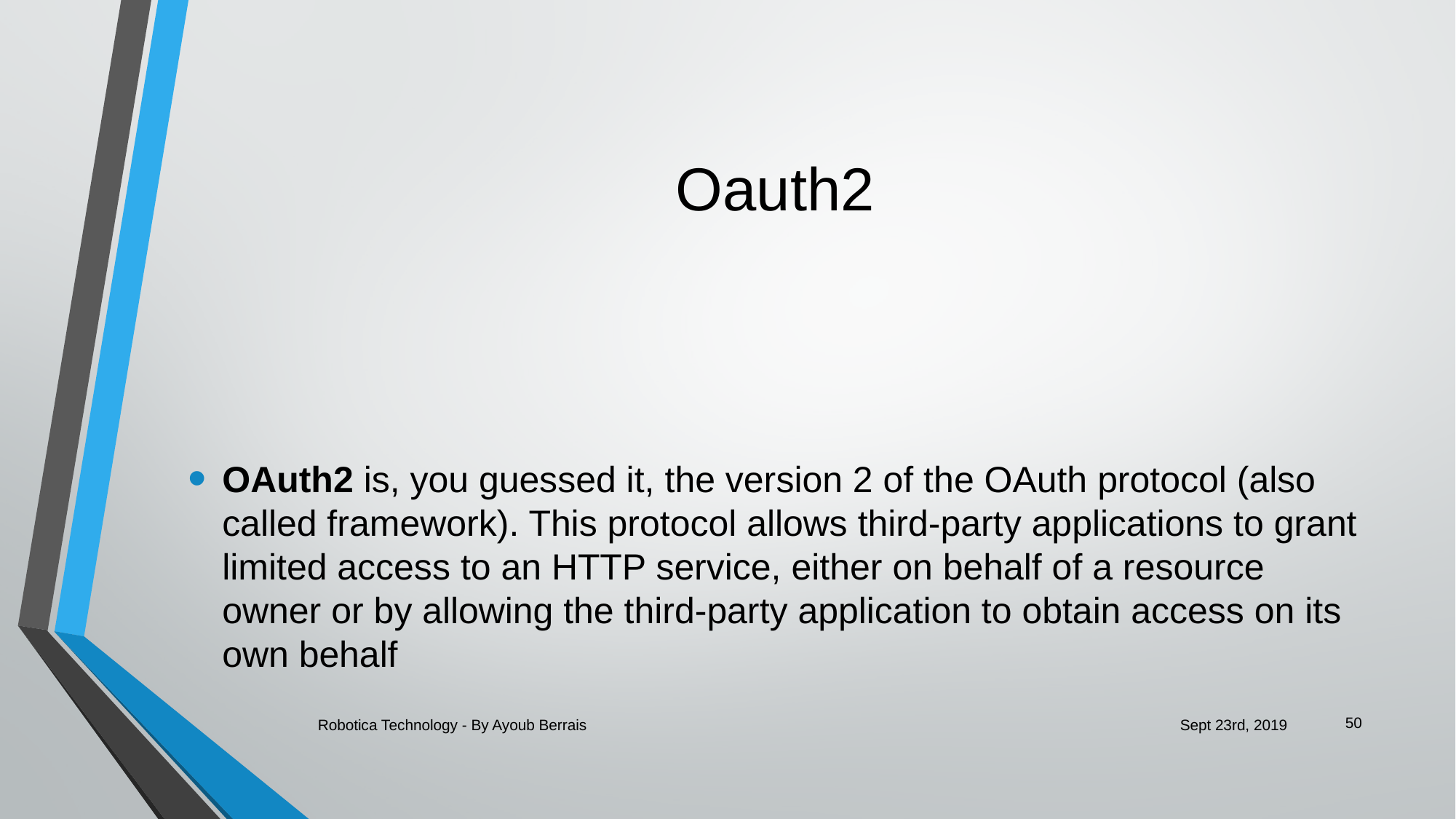

# Oauth2

OAuth2 is, you guessed it, the version 2 of the OAuth protocol (also called framework). This protocol allows third-party applications to grant limited access to an HTTP service, either on behalf of a resource owner or by allowing the third-party application to obtain access on its own behalf
50
Robotica Technology - By Ayoub Berrais
Sept 23rd, 2019